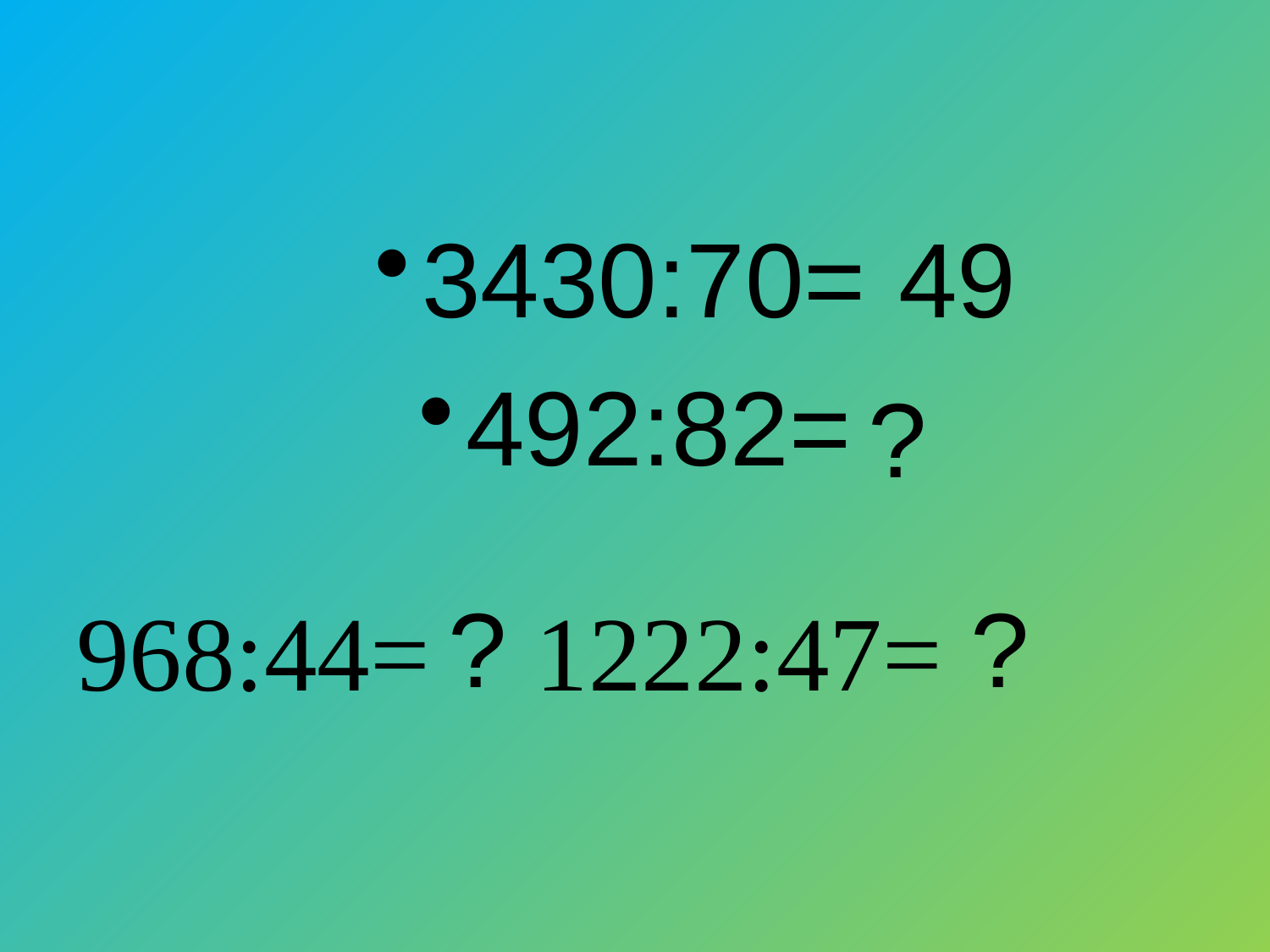

# 3430:70=
492:82=

968:44=    1222:47=

49
?
?
?